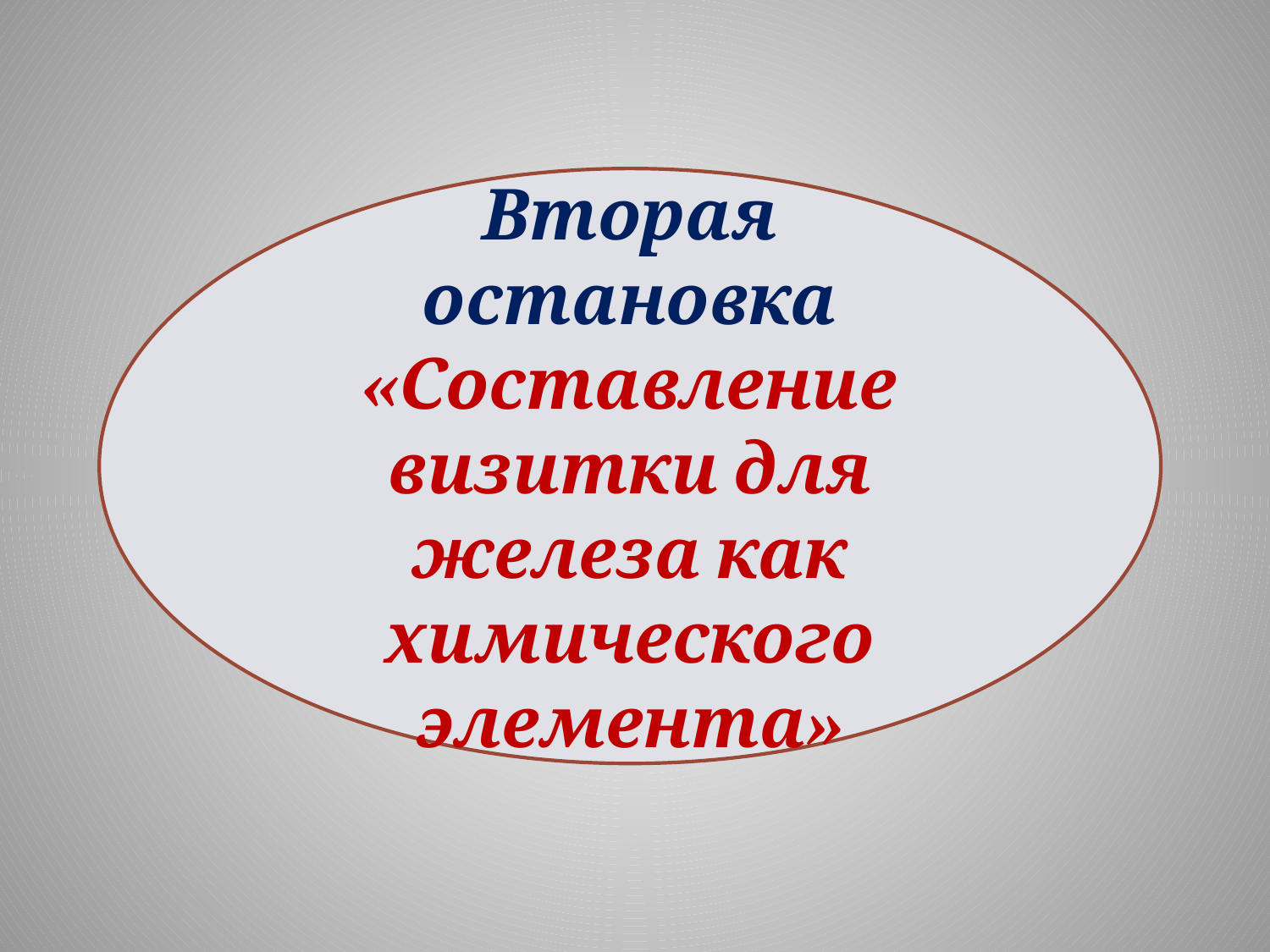

Вторая остановка «Составление визитки для железа как химического элемента»